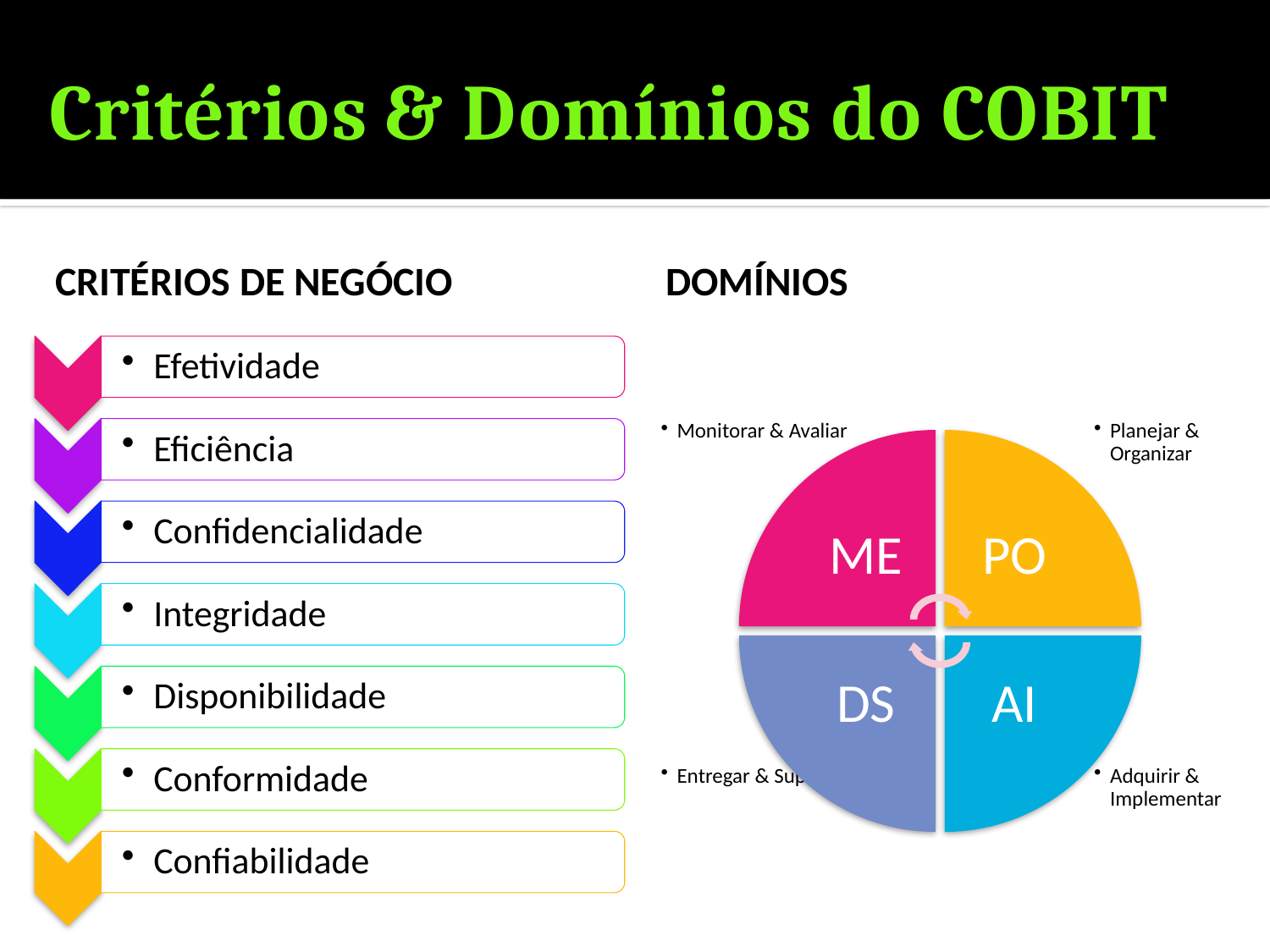

# Critérios & Domínios do COBIT
Critérios de negócio
Domínios

Efetividade

Eficiência

Confidencialidade

Integridade

Disponibilidade

Conformidade

Confiabilidade
Adquirir & Implementar
Entregar & Suportar
Planejar & Organizar
Monitorar & Avaliar
ME
PO
AI
DS